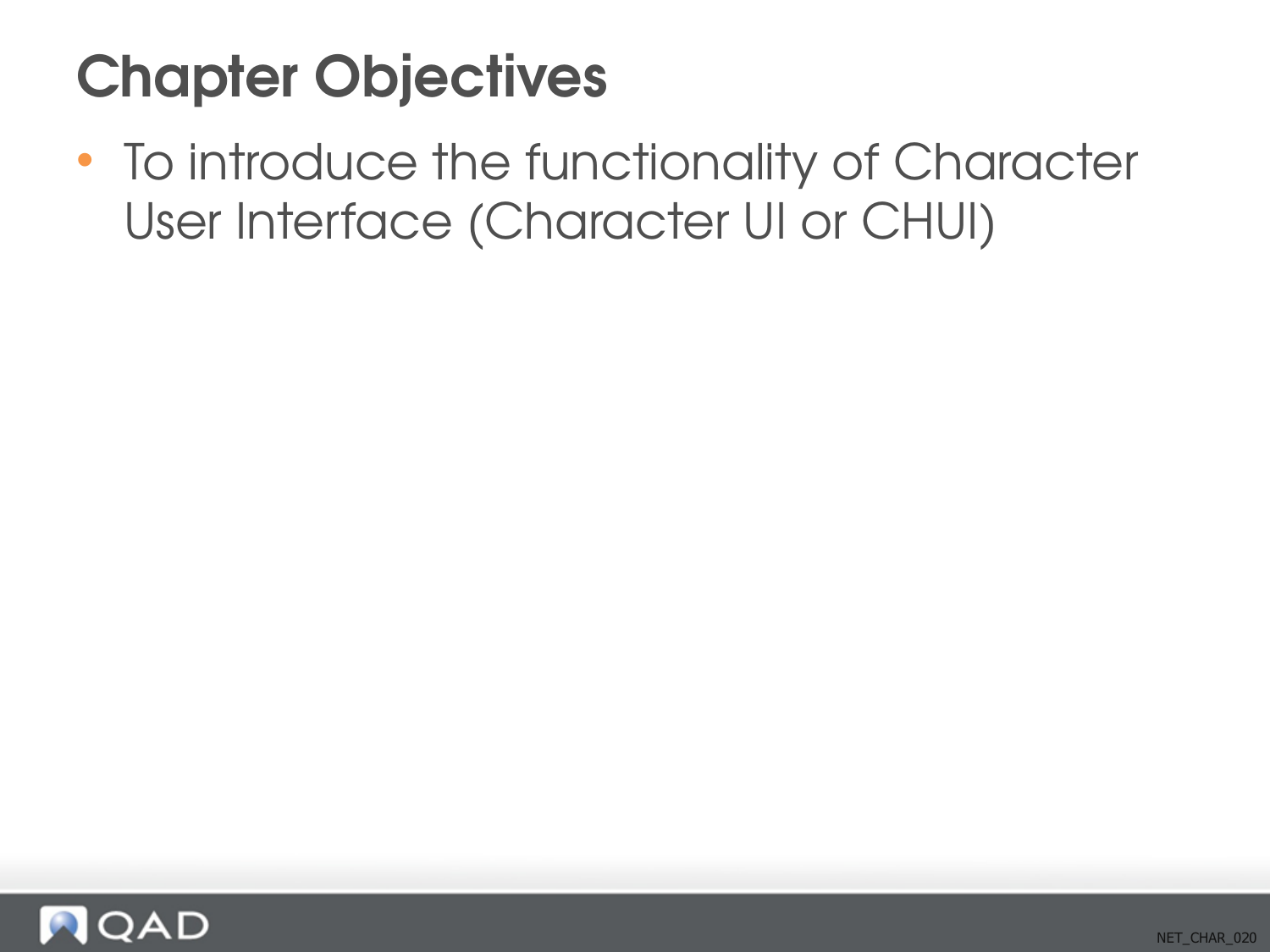

# Chapter Objectives
To introduce the functionality of Character User Interface (Character UI or CHUI)
NET_CHAR_020